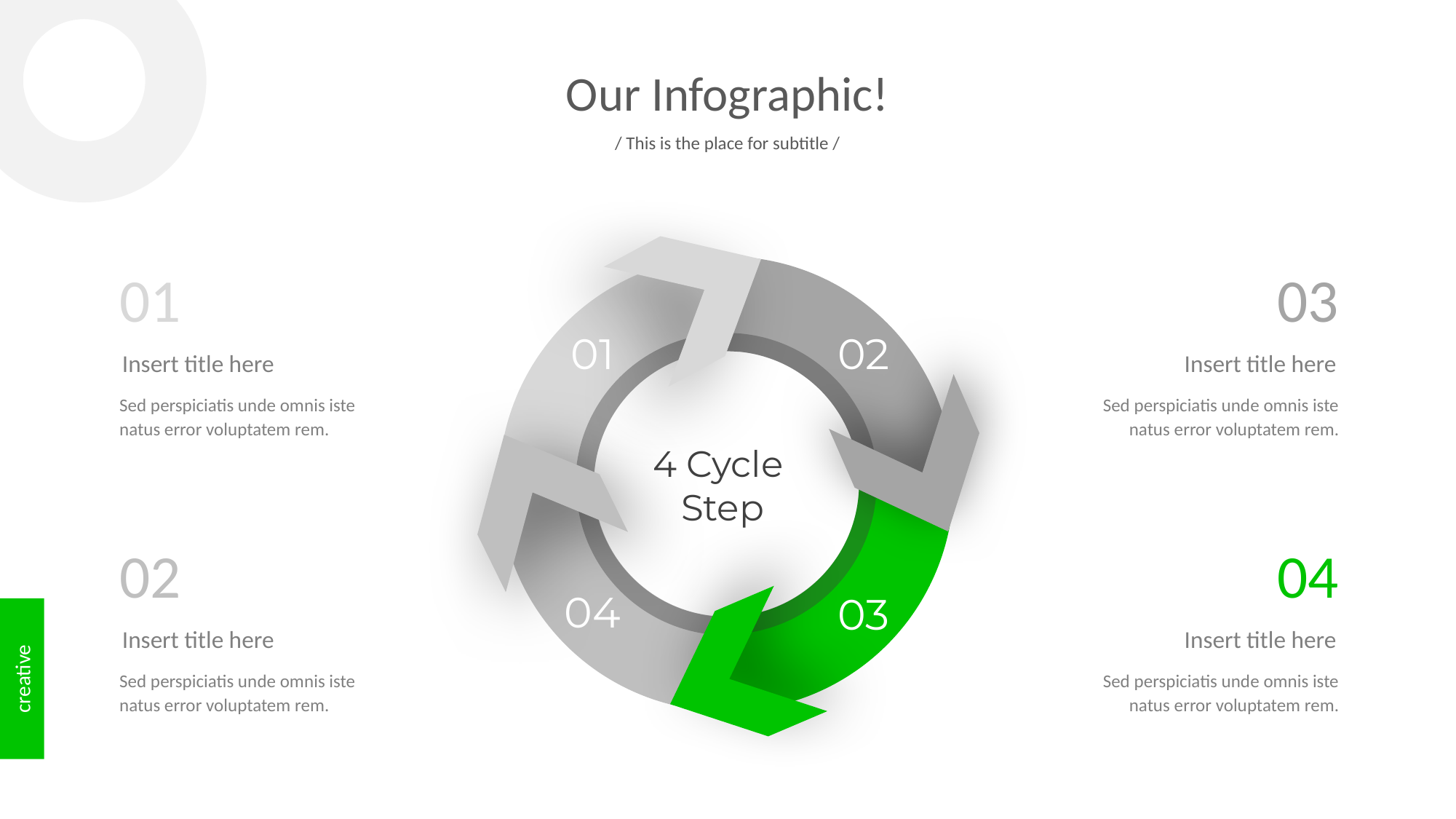

Our Infographic!
/ This is the place for subtitle /

01
02
4 Cycle
Step
04
03
01
03
Insert title here
Insert title here
Sed perspiciatis unde omnis iste natus error voluptatem rem.
Sed perspiciatis unde omnis iste natus error voluptatem rem.
02
04

creative
Insert title here
Insert title here
Sed perspiciatis unde omnis iste natus error voluptatem rem.
Sed perspiciatis unde omnis iste natus error voluptatem rem.